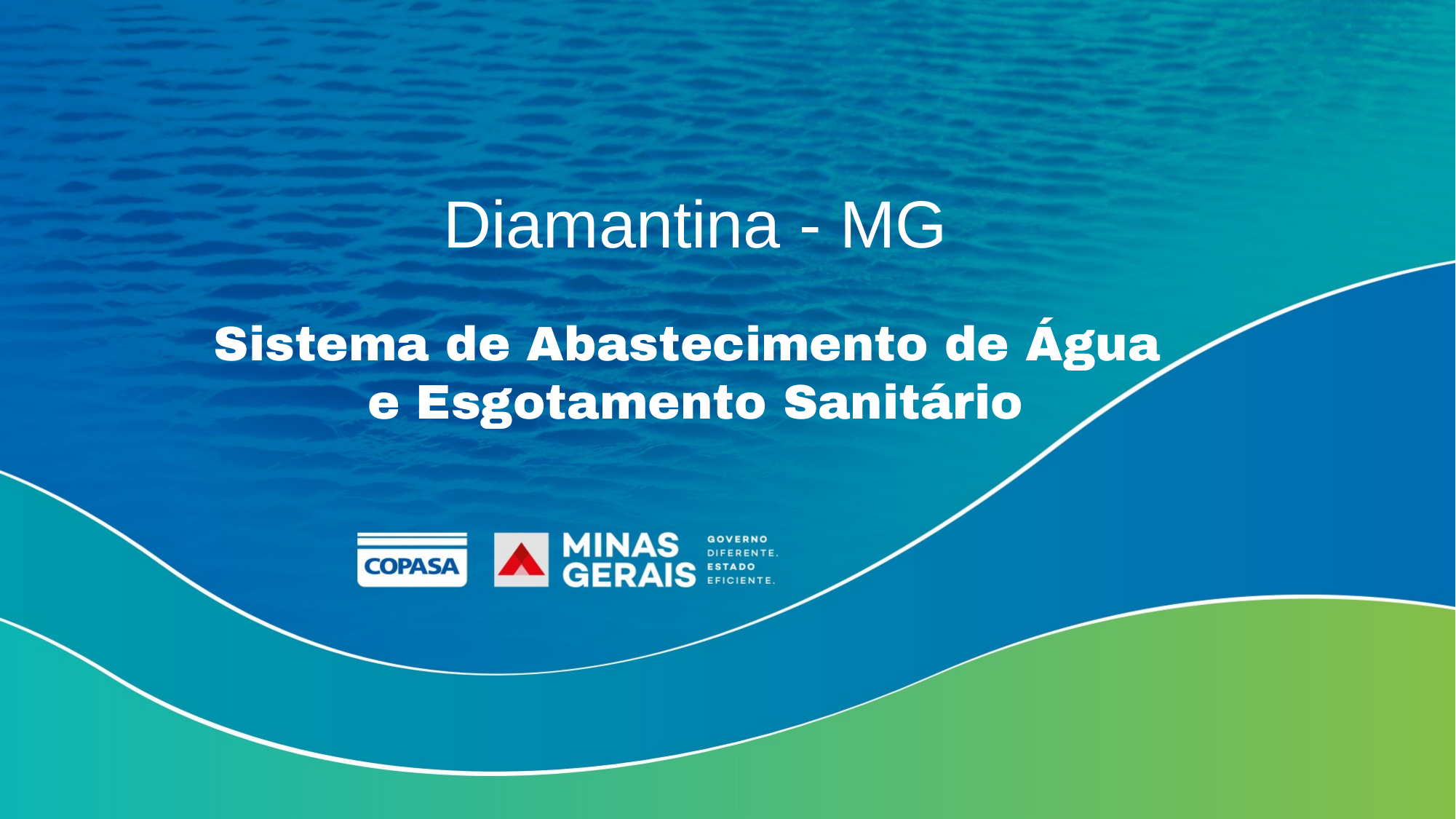

Diamantina - MG

Sistema de Abastecimento de Água
e Esgotamento Sanitário